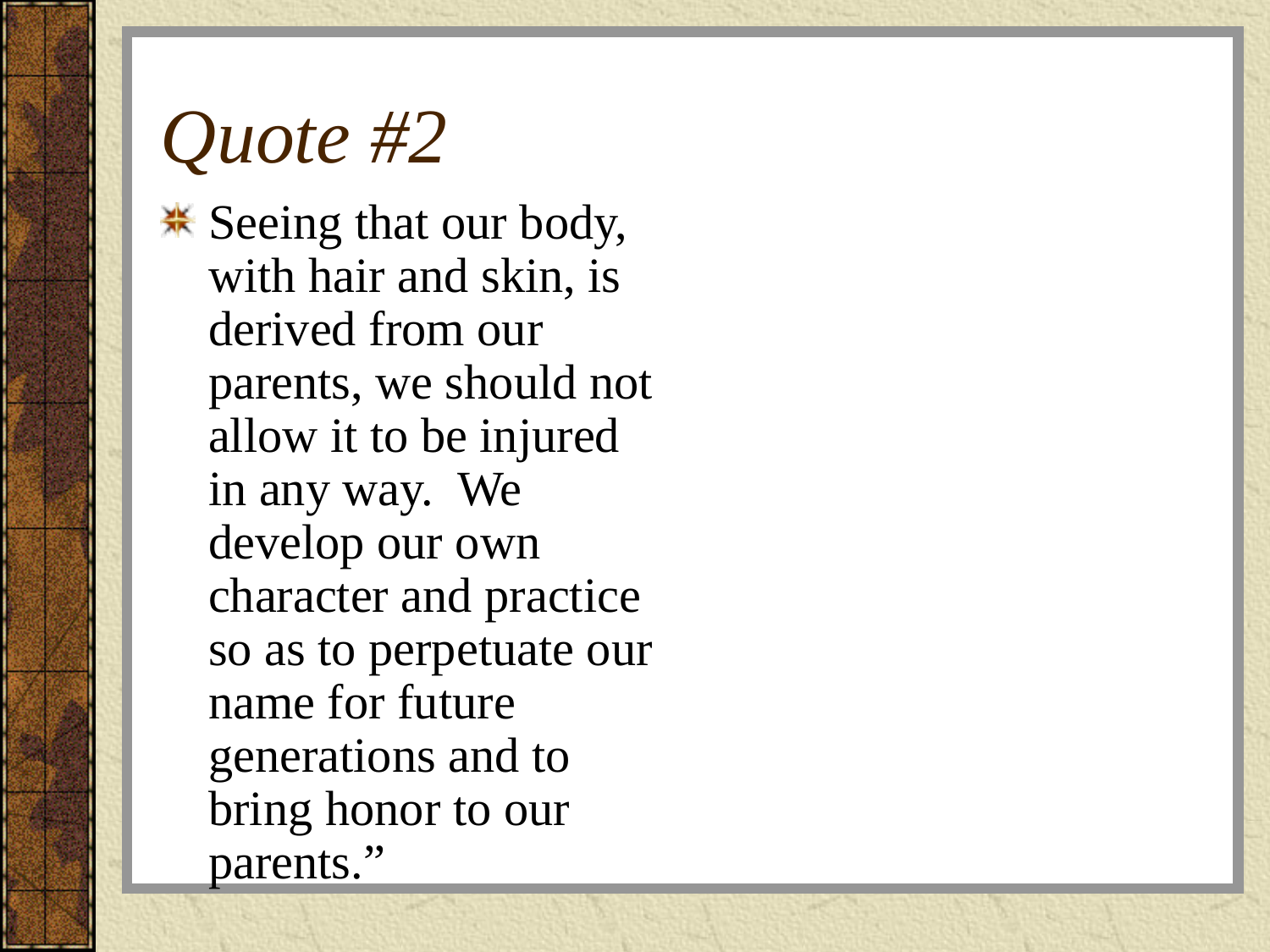

# Quote #2
Seeing that our body, with hair and skin, is derived from our parents, we should not allow it to be injured in any way.  We develop our own character and practice so as to perpetuate our name for future generations and to bring honor to our parents.”